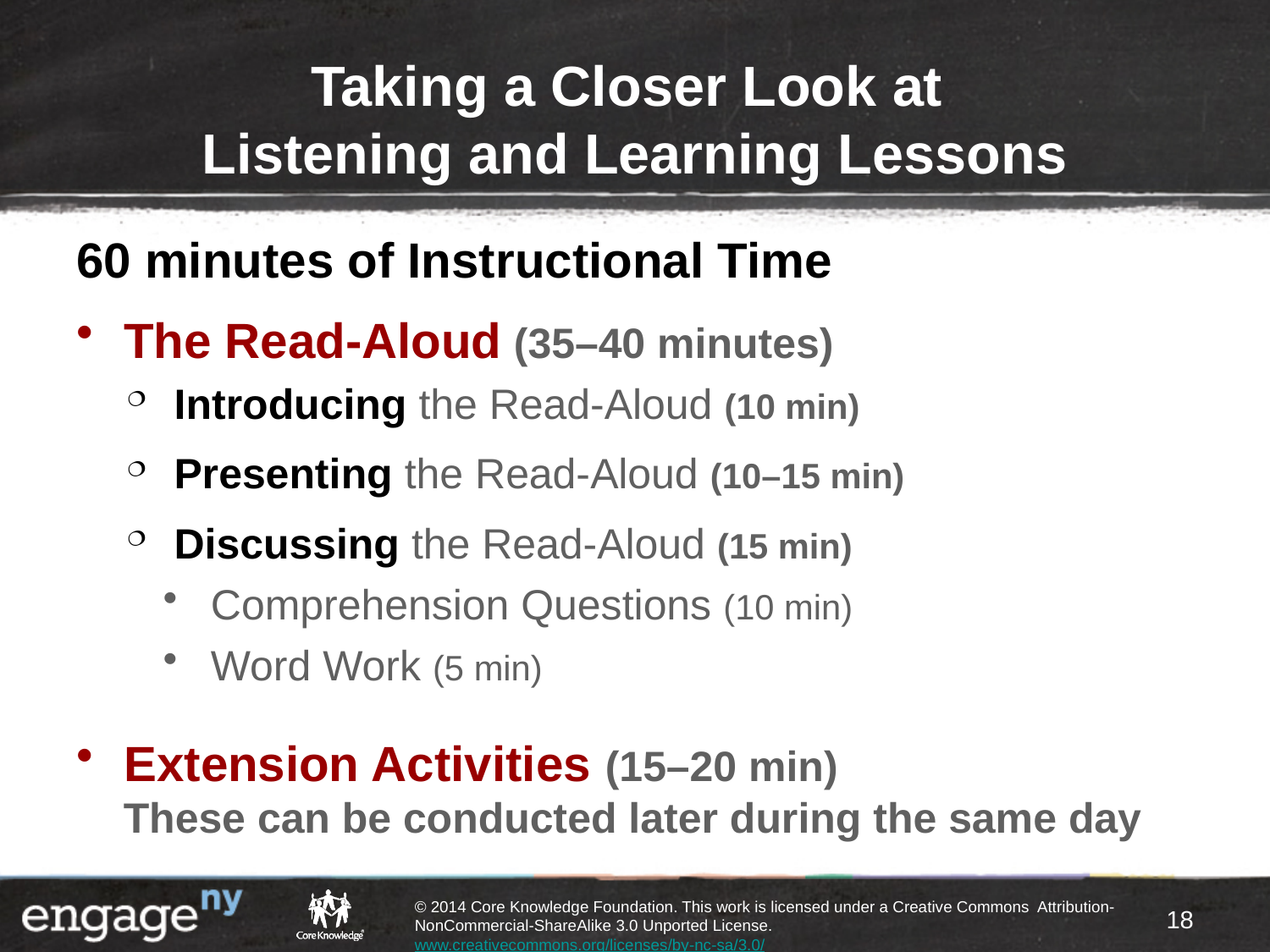

# Taking a Closer Look at Listening and Learning Lessons
60 minutes of Instructional Time
The Read-Aloud (35–40 minutes)
Introducing the Read-Aloud (10 min)
Presenting the Read-Aloud (10–15 min)
Discussing the Read-Aloud (15 min)
Comprehension Questions (10 min)
Word Work (5 min)
Extension Activities (15–20 min)
These can be conducted later during the same day
18